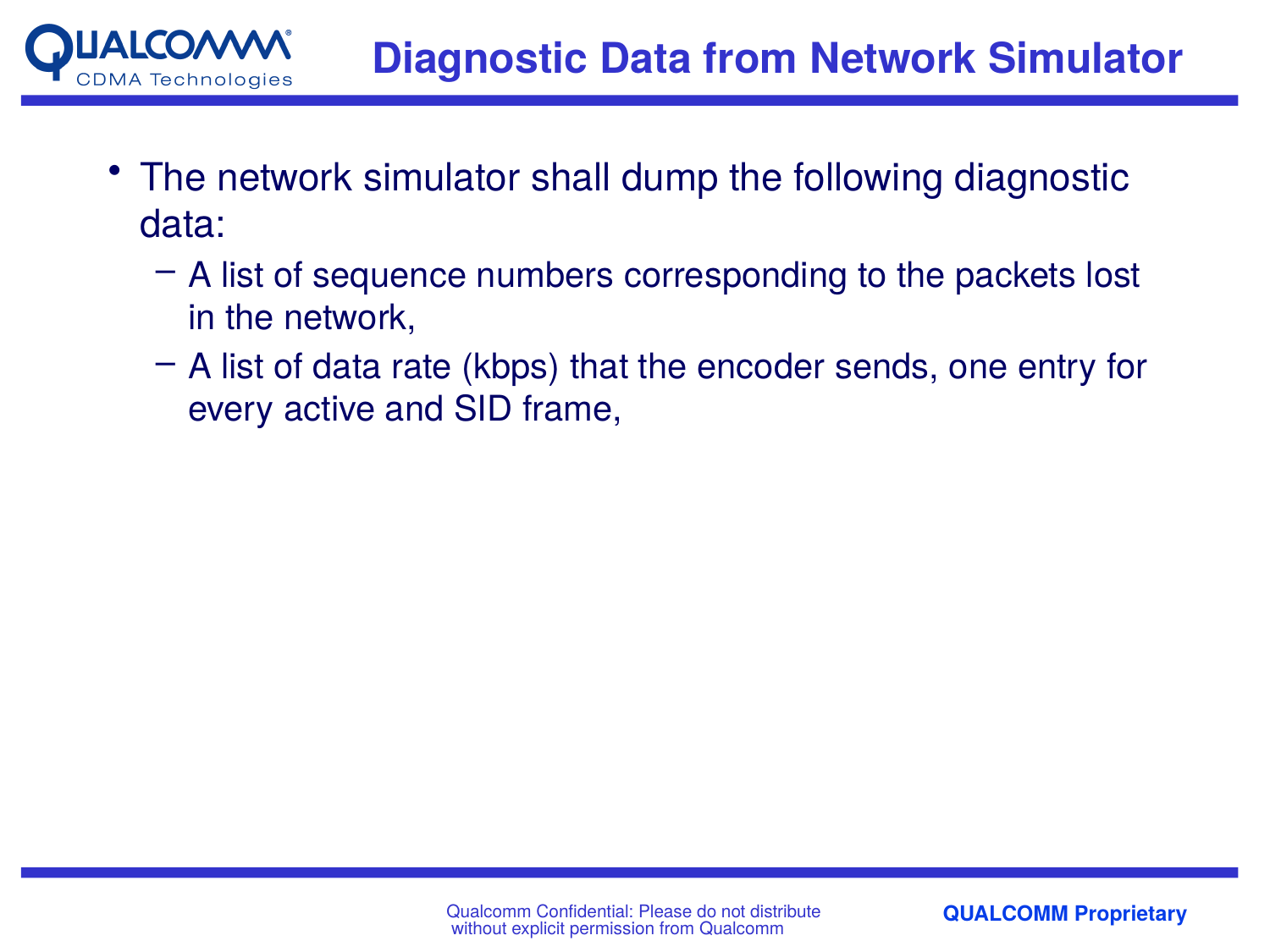

# Diagnostic Data from Network Simulator
The network simulator shall dump the following diagnostic data:
A list of sequence numbers corresponding to the packets lost in the network,
A list of data rate (kbps) that the encoder sends, one entry for every active and SID frame,
Qualcomm Confidential: Please do not distribute without explicit permission from Qualcomm